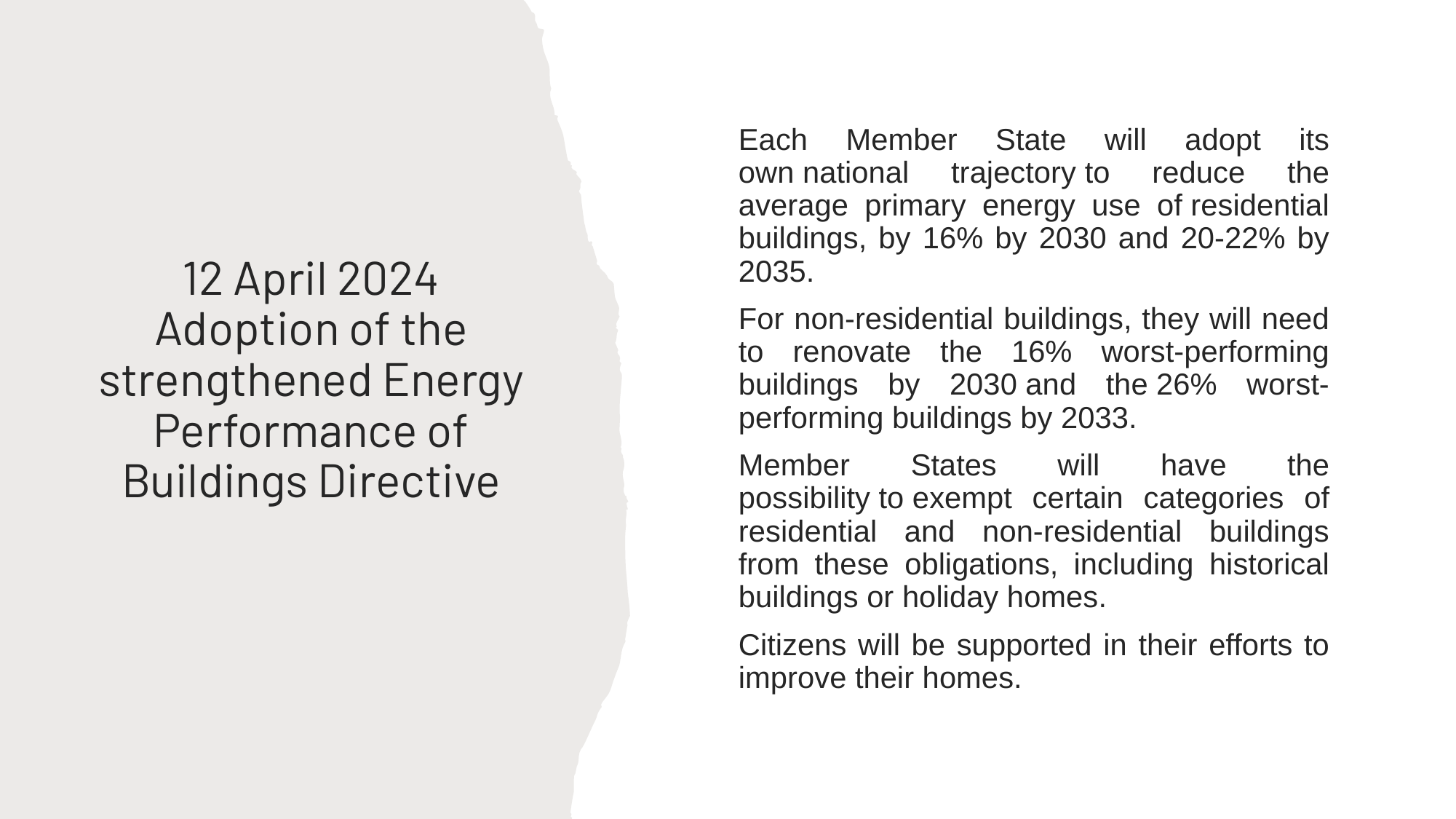

Each Member State will adopt its own national trajectory to reduce the average primary energy use of residential buildings, by 16% by 2030 and 20-22% by 2035.
For non-residential buildings, they will need to renovate the 16% worst-performing buildings by 2030 and the 26% worst-performing buildings by 2033.
Member States will have the possibility to exempt certain categories of residential and non-residential buildings from these obligations, including historical buildings or holiday homes.
Citizens will be supported in their efforts to improve their homes.
# 12 April 2024 Adoption of the strengthened Energy Performance of Buildings Directive